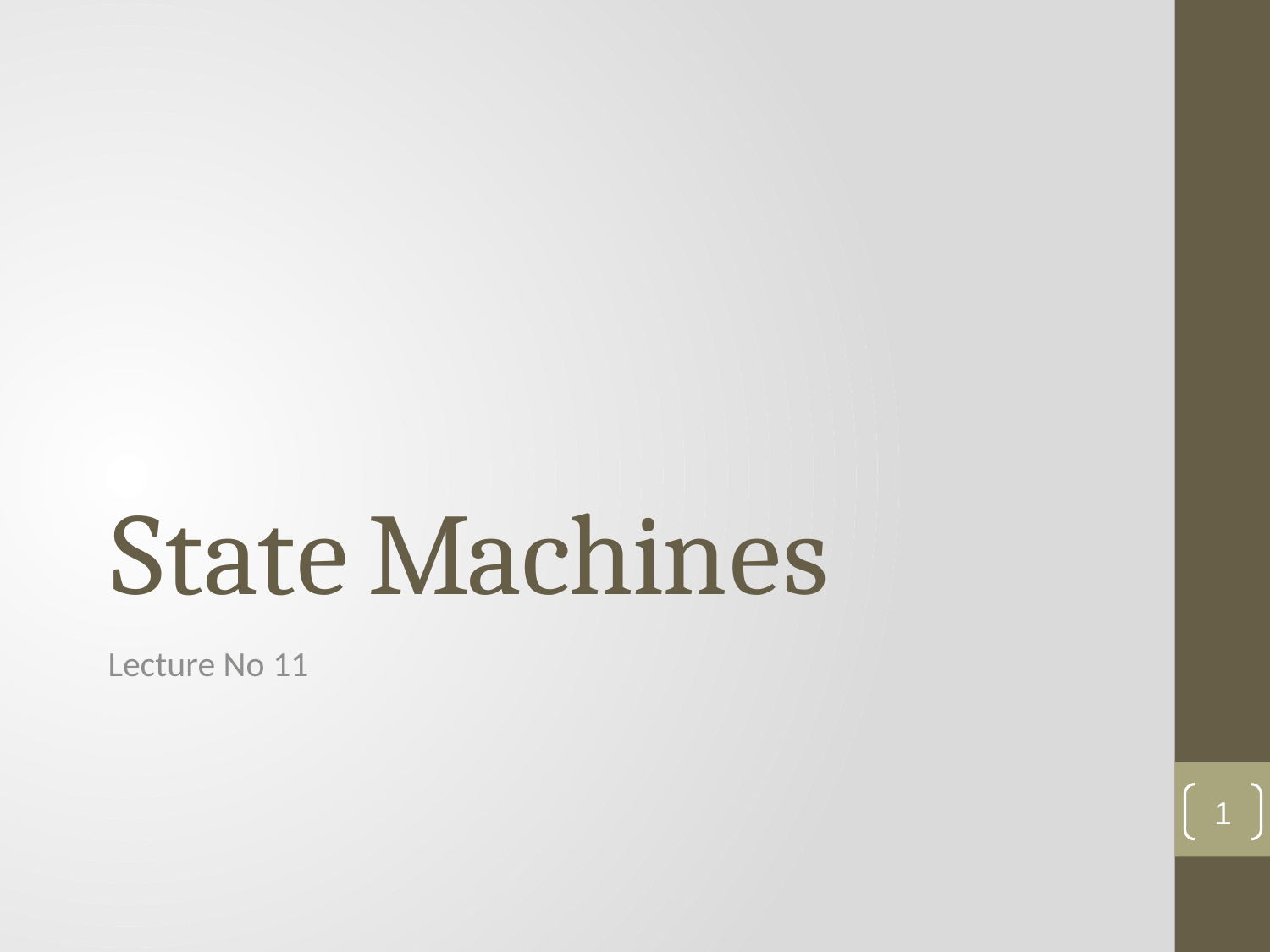

# State Machines
Lecture No 11
1